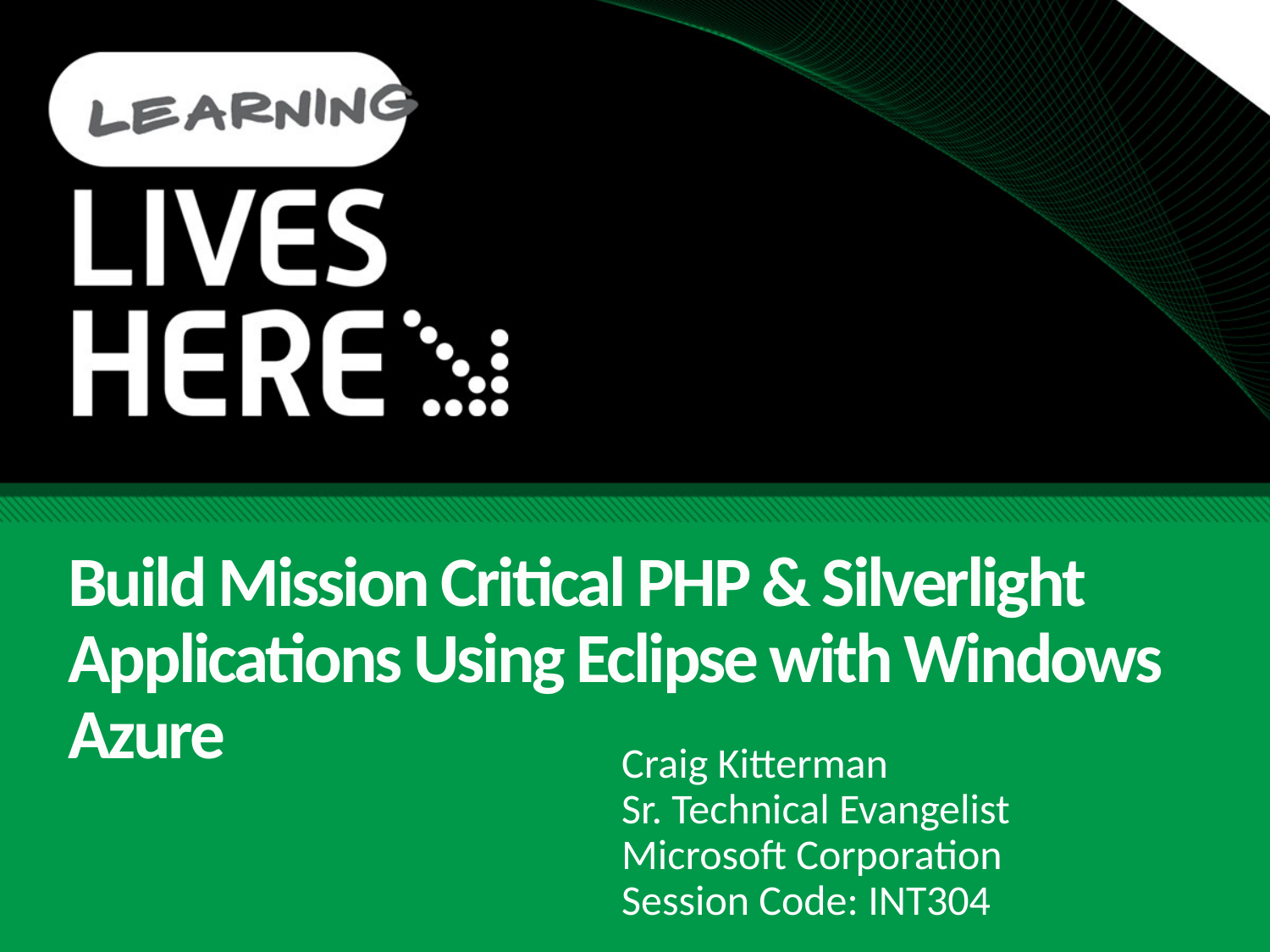

# Build Mission Critical PHP & Silverlight Applications Using Eclipse with Windows Azure
Craig Kitterman
Sr. Technical Evangelist
Microsoft Corporation
Session Code: INT304